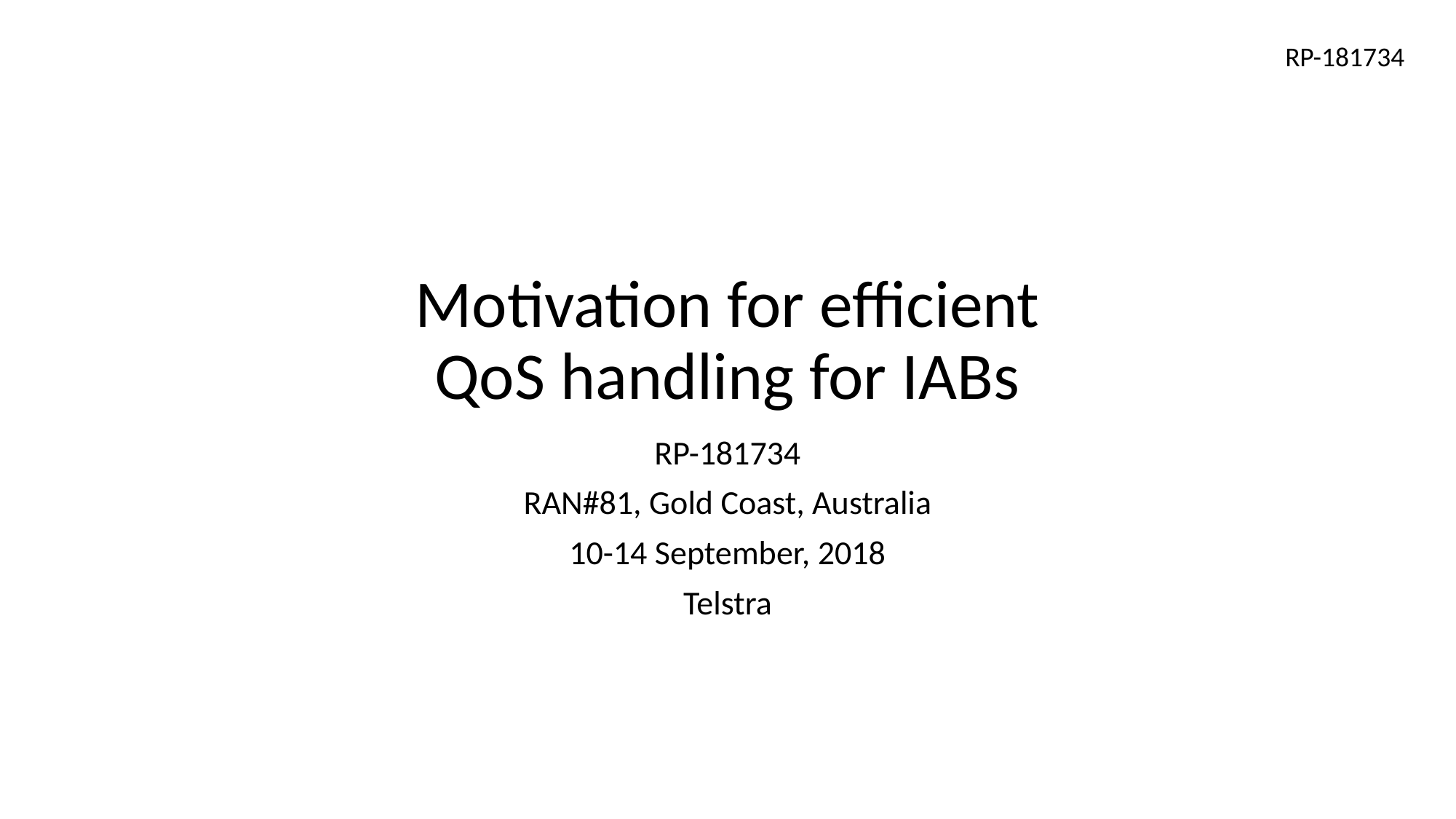

RP-181734
# Motivation for efficient QoS handling for IABs
RP-181734
RAN#81, Gold Coast, Australia
10-14 September, 2018
Telstra